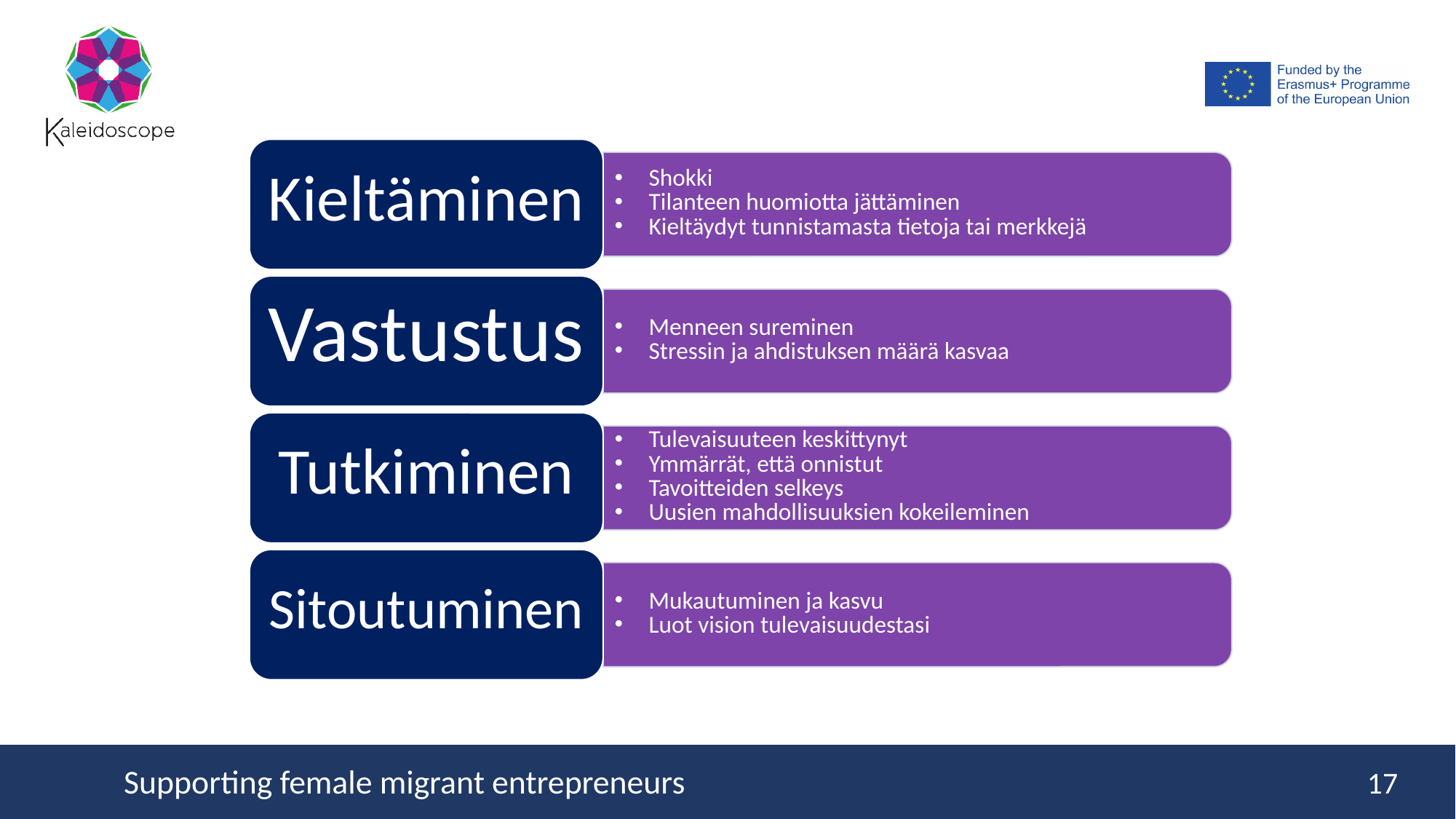

Kieltäminen
Shokki
Kieltäydyt tunnistamasta tietoja tai merkkejä
Vastustus
Menneen sureminen
Stressin ja ahdistuksen määrä kasvaa
Tutkiminen
Tulevaisuuteen keskittynyt
Ymmärrät, että onnistut
Tilanteen huomiotta jättäminen
Sitoutuminen
Luot vision tulevaisuudestasi
Tavoitteiden selkeys
Uusien mahdollisuuksien kokeileminen
17